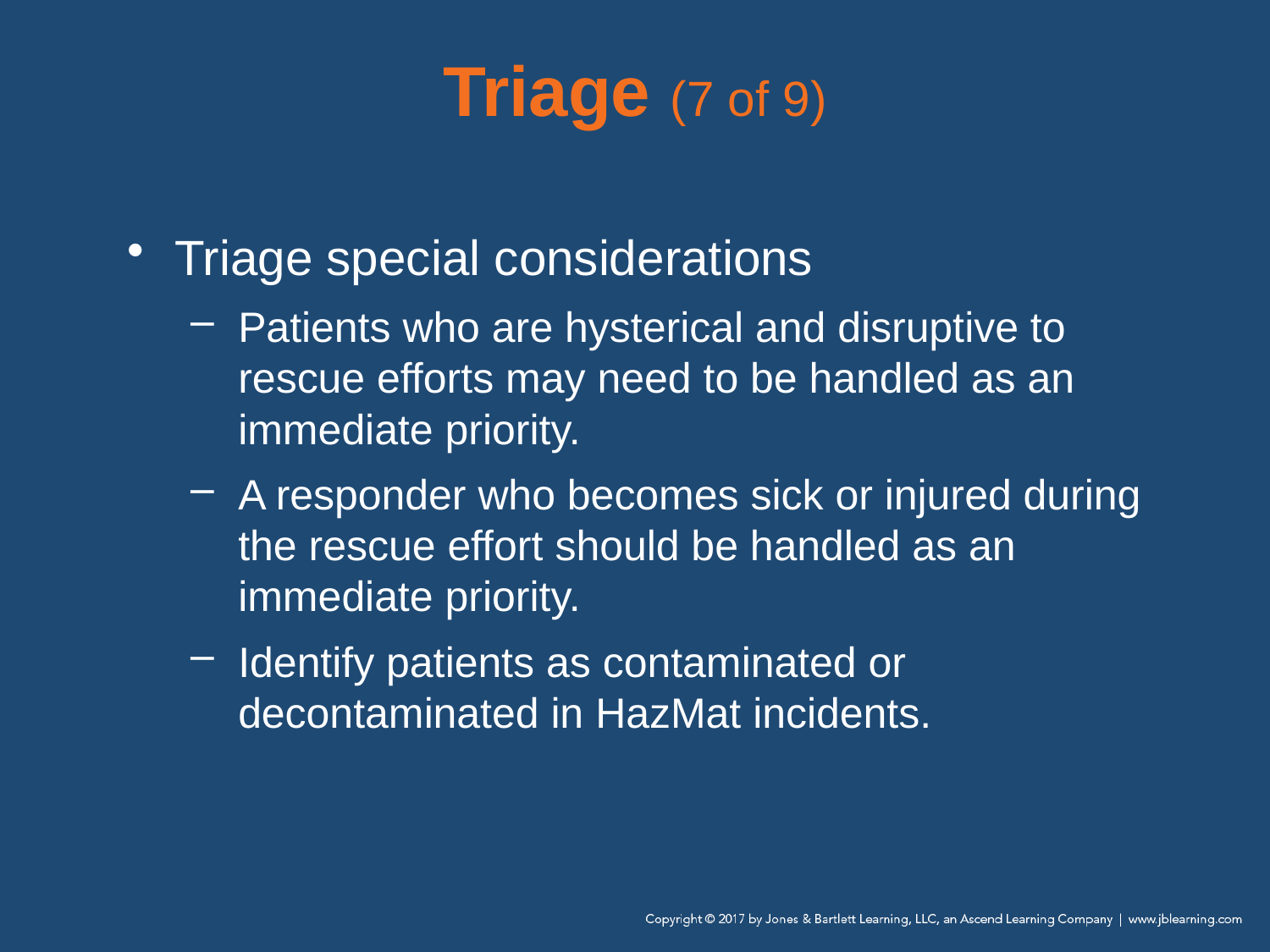

# Triage (7 of 9)
Triage special considerations
Patients who are hysterical and disruptive to rescue efforts may need to be handled as an immediate priority.
A responder who becomes sick or injured during the rescue effort should be handled as an immediate priority.
Identify patients as contaminated or decontaminated in HazMat incidents.